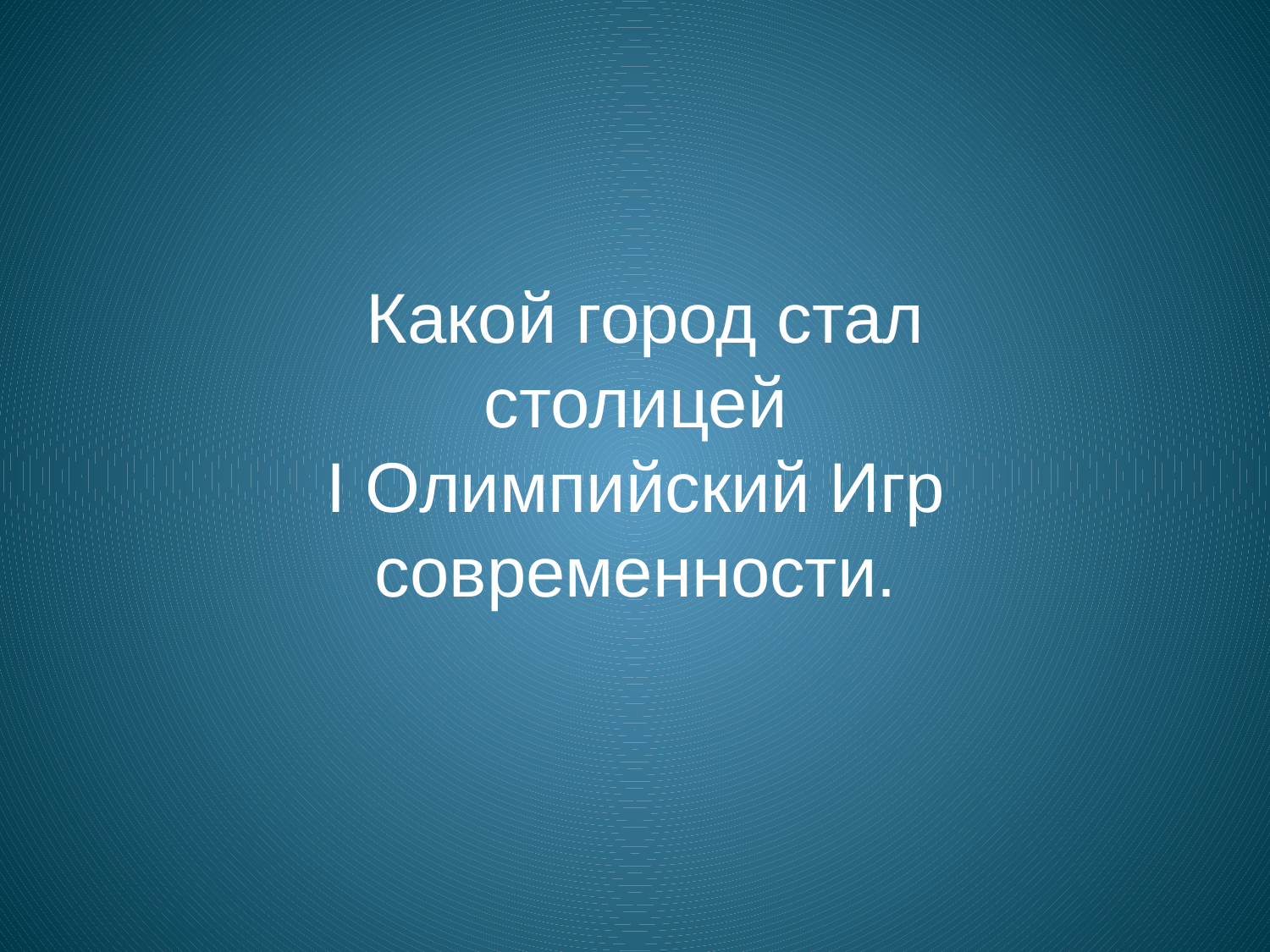

Какой город стал столицей
I Олимпийский Игр  современности.